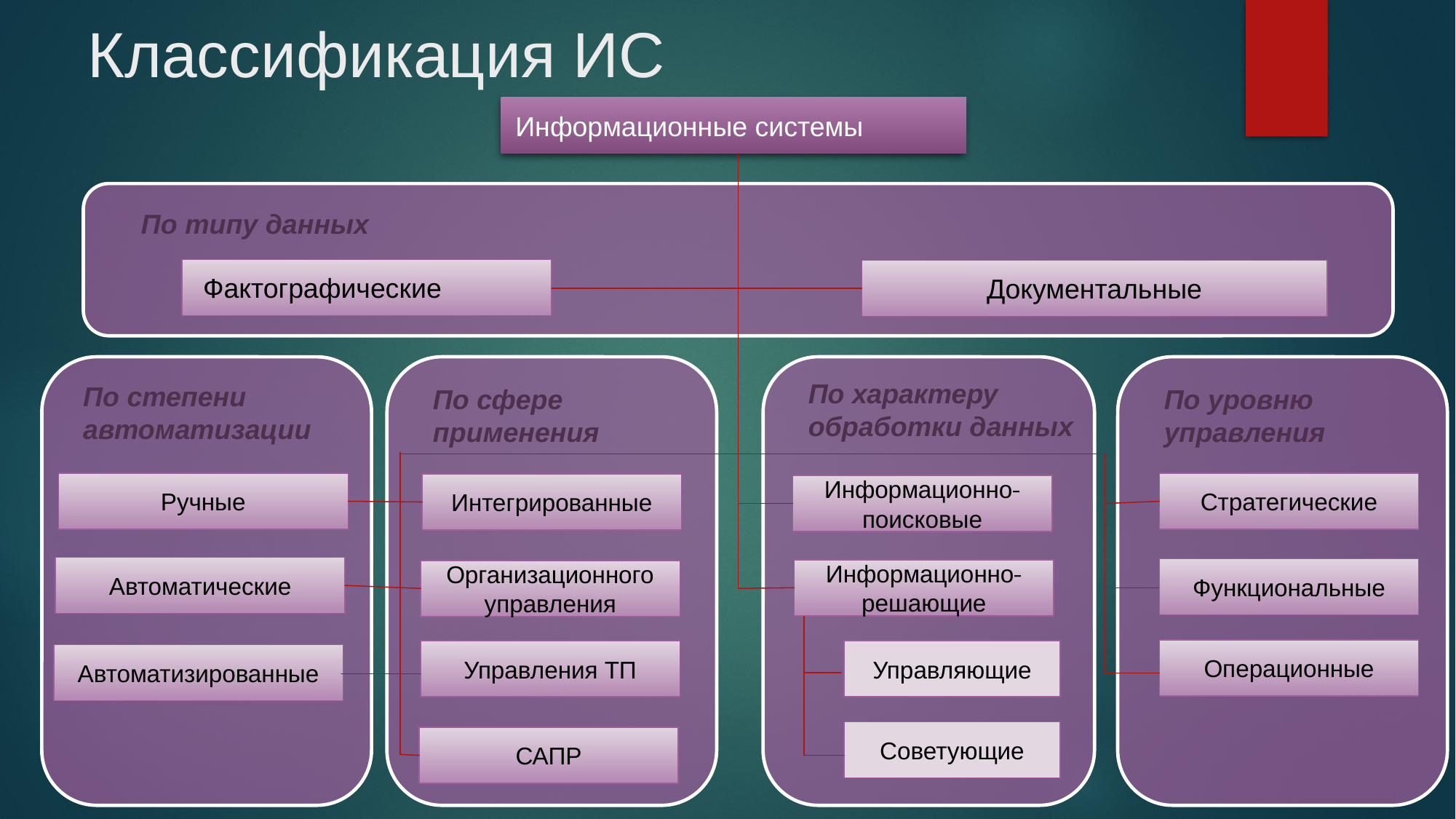

Классификация ИС
Информационные системы

По типу данных
Фактографические
Документальные

По характеру
обработки данных
По степени
автоматизации
По сфере
применения
По уровню
управления
Ручные
Стратегические
Интегрированные
Информационно-
поисковые
Автоматические
Функциональные
Информационно-
решающие
Организационного управления
Операционные
Управления ТП
Управляющие
Автоматизированные
Советующие
САПР